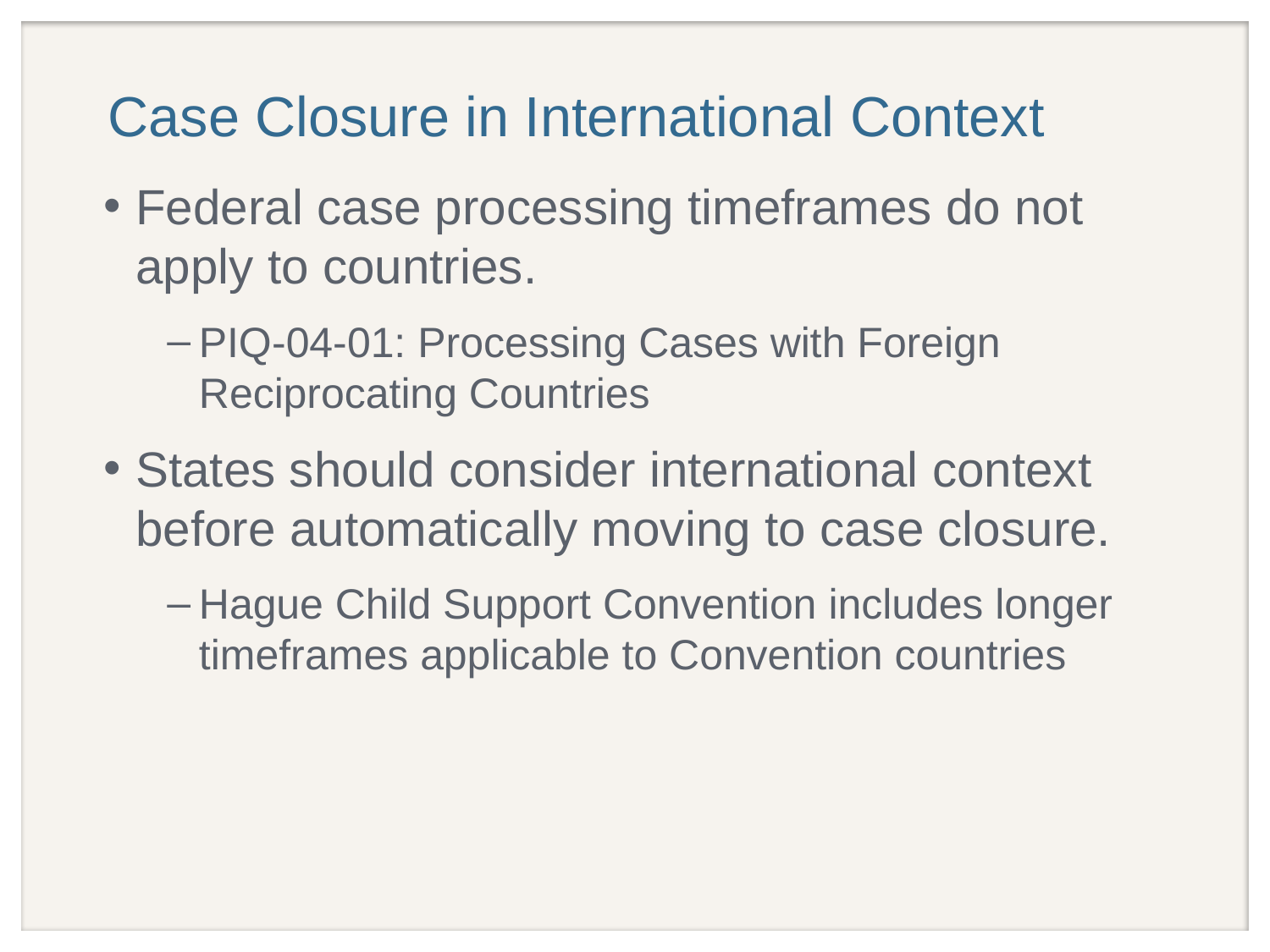

# Case Closure in International Context
Federal case processing timeframes do not apply to countries.
PIQ-04-01: Processing Cases with Foreign Reciprocating Countries
States should consider international context before automatically moving to case closure.
Hague Child Support Convention includes longer timeframes applicable to Convention countries